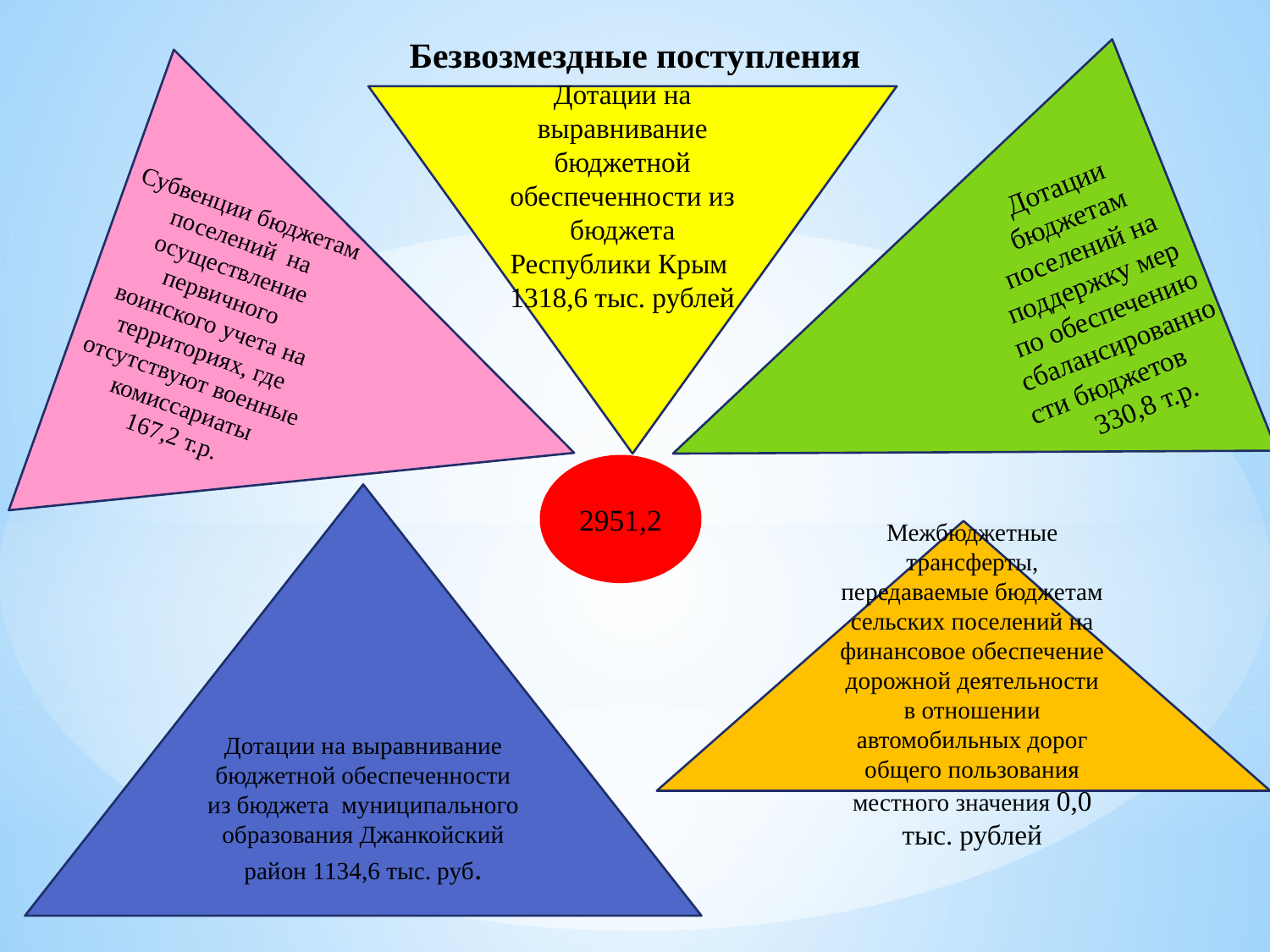

# Безвозмездные поступления

Дотации бюджетам поселений на поддержку мер по обеспечению сбалансированности бюджетов         330,8 т.р.

Дотации на выравнивание бюджетной обеспеченности из бюджета Республики Крым  1318,6 тыс. рублей
Субвенции бюджетам поселений  на осуществление первичного воинского учета на территориях, где отсутствуют военные комиссариаты
167,2 т.р.
2951,2
Дотации на выравнивание бюджетной обеспеченности из бюджета  муниципального образования Джанкойский район 1134,6 тыс. руб.
Межбюджетные трансферты, передаваемые бюджетам сельских поселений на финансовое обеспечение дорожной деятельности в отношении автомобильных дорог общего пользования местного значения 0,0 тыс. рублей